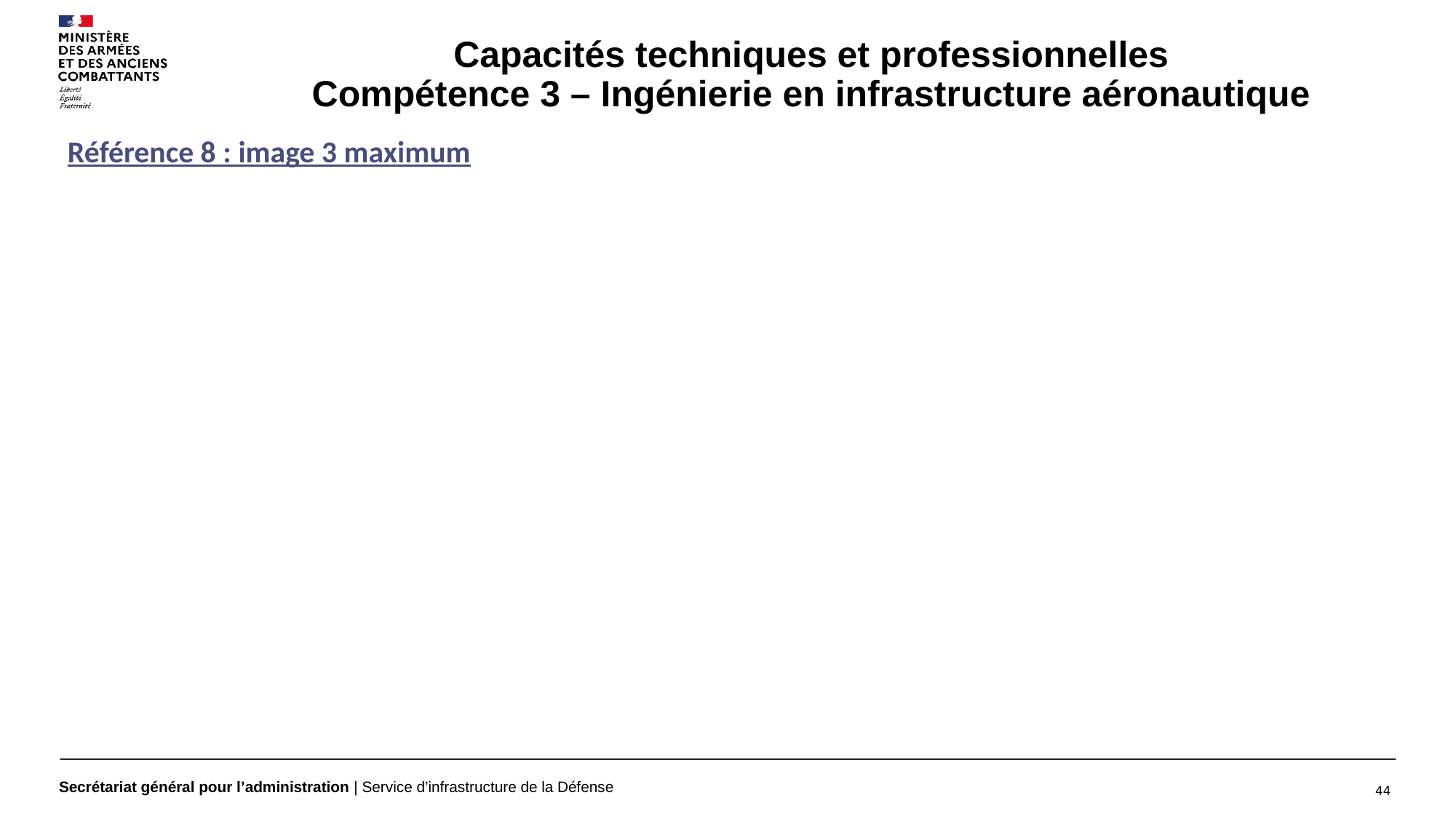

# Capacités techniques et professionnelles Compétence 3 – Ingénierie en infrastructure aéronautique
Référence 8 : image 3 maximum

44